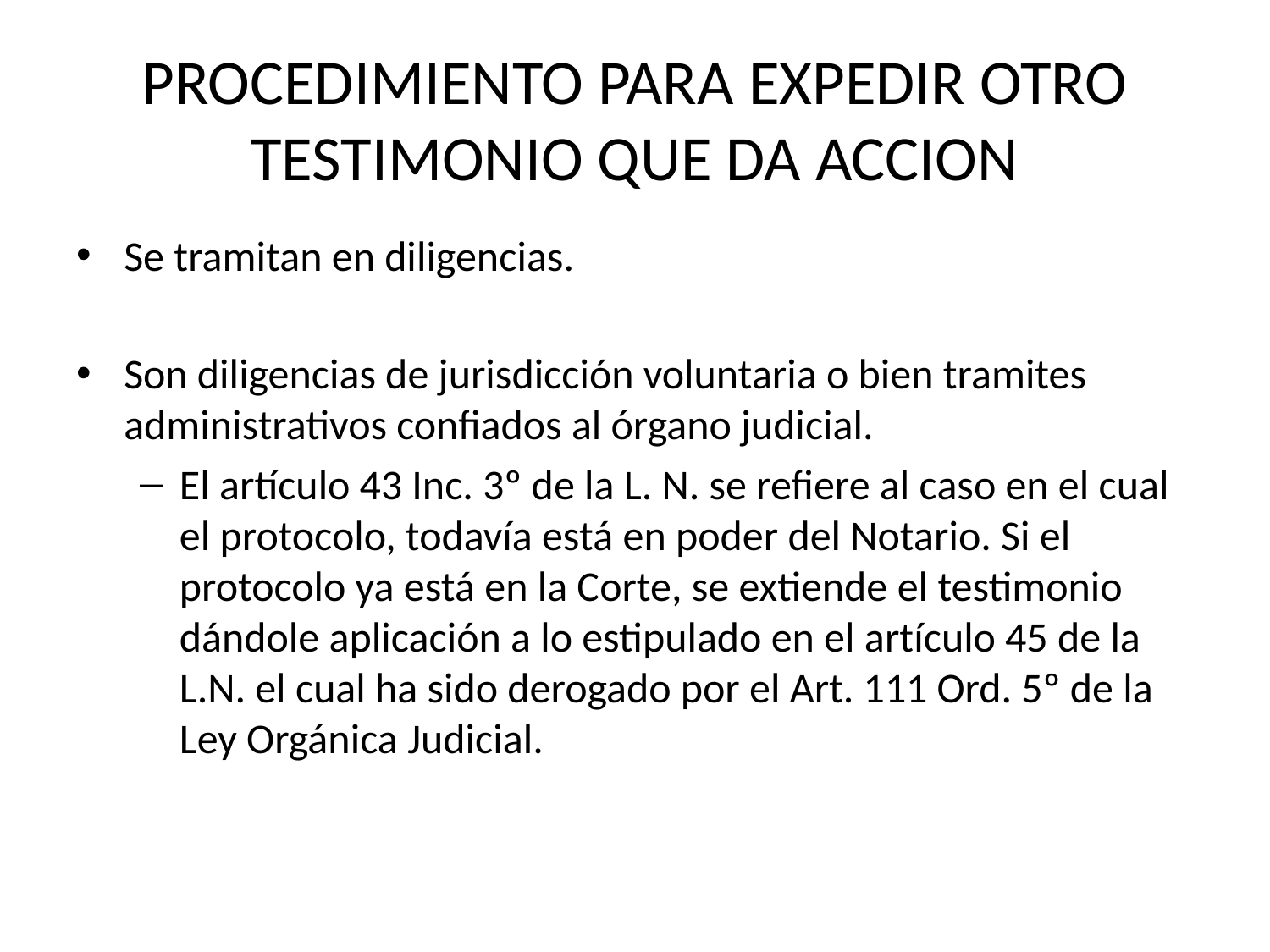

# PROCEDIMIENTO PARA EXPEDIR OTRO TESTIMONIO QUE DA ACCION
Se tramitan en diligencias.

Son diligencias de jurisdicción voluntaria o bien tramites administrativos confiados al órgano judicial.
El artículo 43 Inc. 3º de la L. N. se refiere al caso en el cual el protocolo, todavía está en poder del Notario. Si el protocolo ya está en la Corte, se extiende el testimonio dándole aplicación a lo estipulado en el artículo 45 de la L.N. el cual ha sido derogado por el Art. 111 Ord. 5º de la Ley Orgánica Judicial.